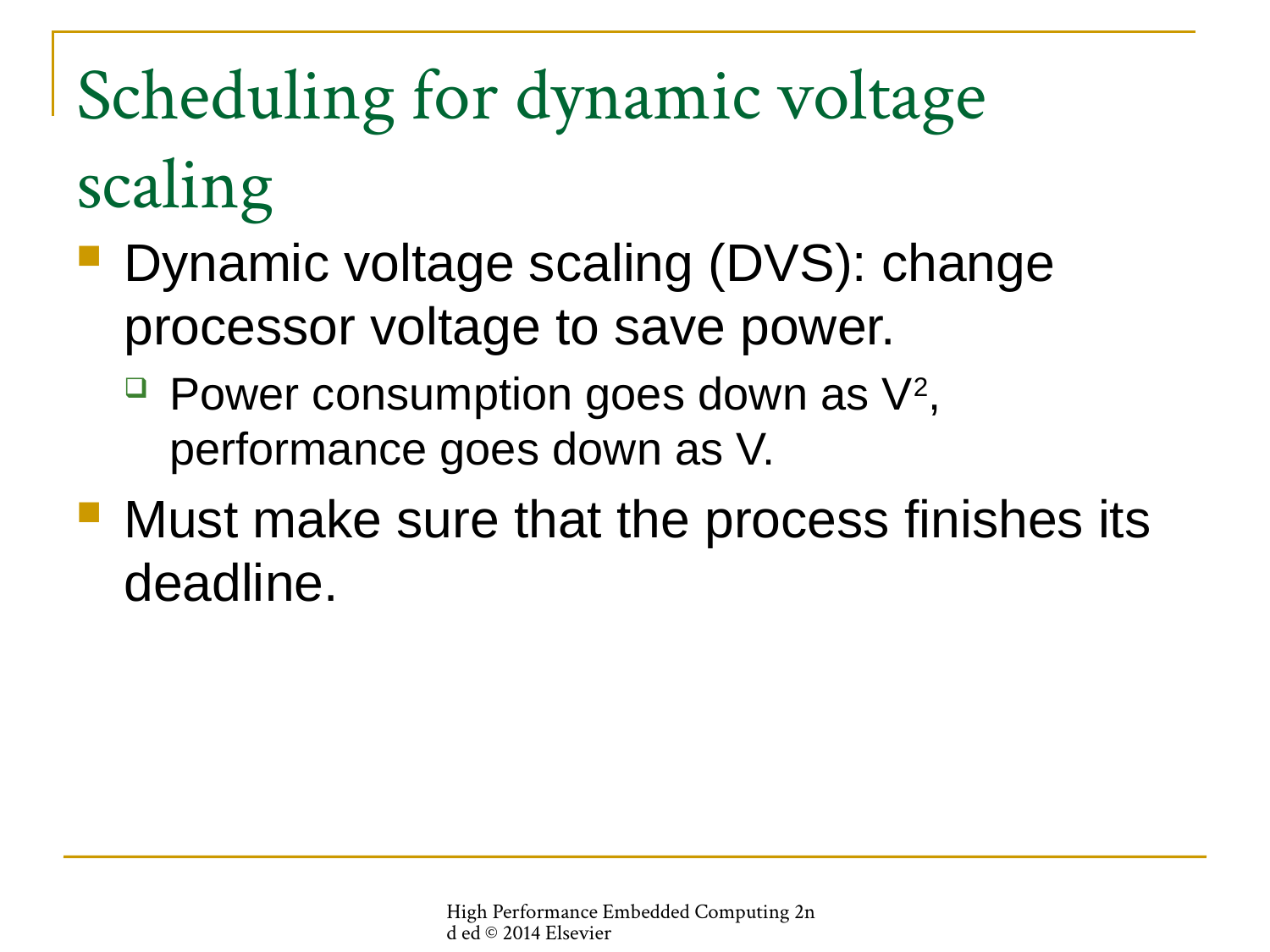

# Scheduling for dynamic voltage scaling
Dynamic voltage scaling (DVS): change processor voltage to save power.
Power consumption goes down as V2, performance goes down as V.
Must make sure that the process finishes its deadline.
High Performance Embedded Computing 2nd ed © 2014 Elsevier